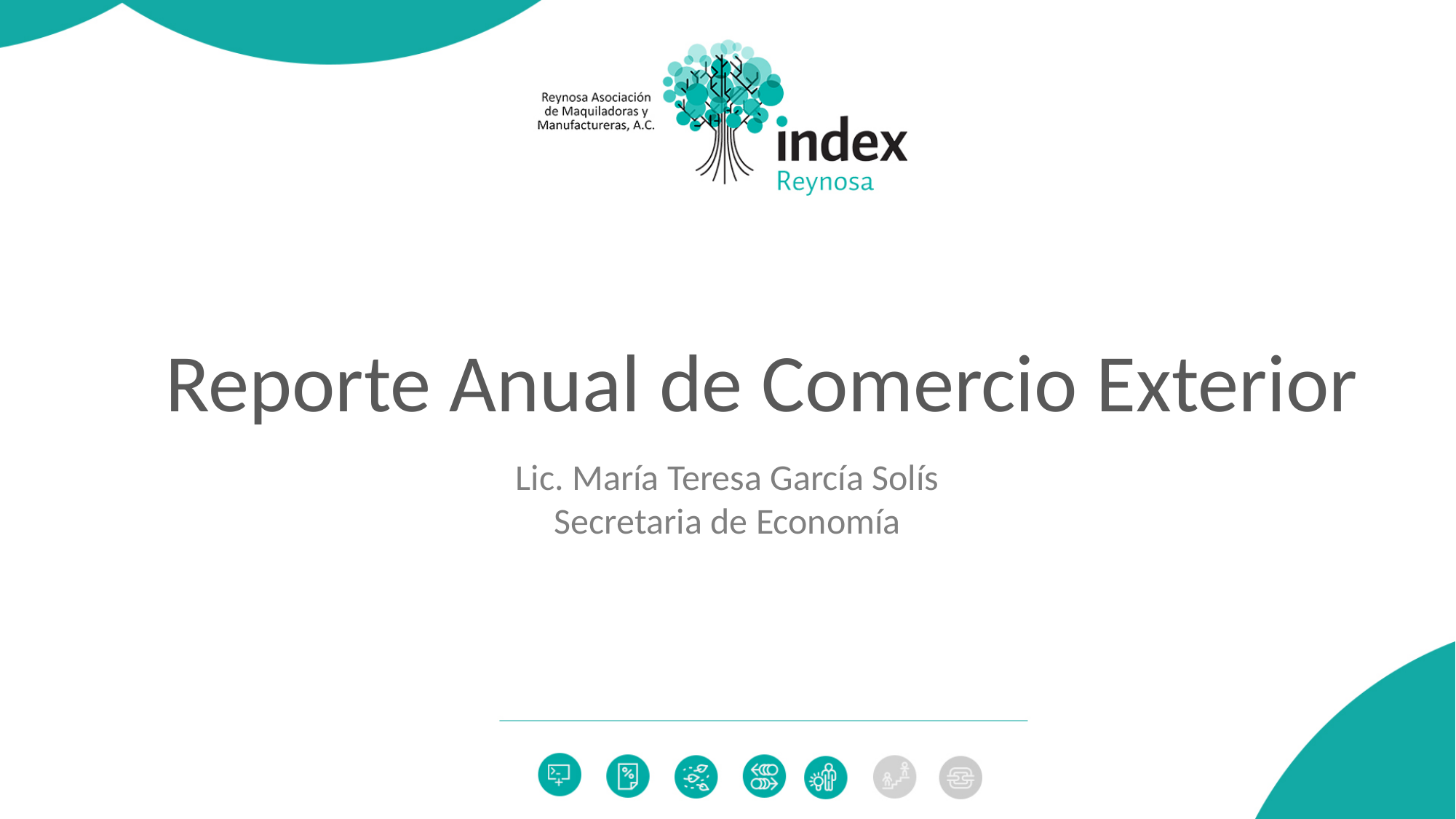

# Reporte Anual de Comercio Exterior
Lic. María Teresa García Solís
Secretaria de Economía